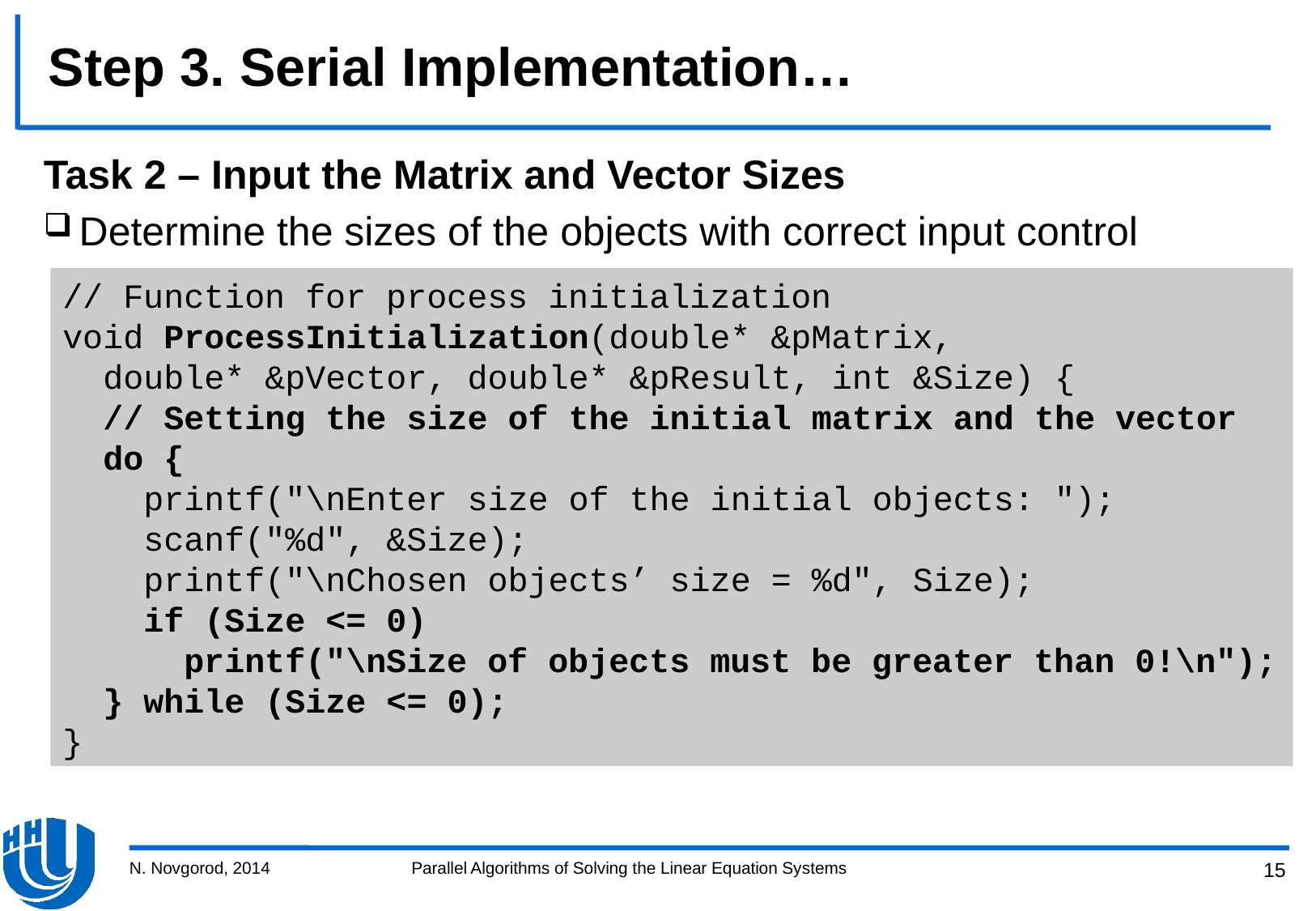

# Step 3. Serial Implementation…
Task 2 – Input the Matrix and Vector Sizes
Determine the sizes of the objects with correct input control
// Function for process initialization
void ProcessInitialization(double* &pMatrix,
  double* &pVector, double* &pResult, int &Size) {
  // Setting the size of the initial matrix and the vector
  do {
    printf("\nEnter size of the initial objects: ");
    scanf("%d", &Size);
    printf("\nChosen objects’ size = %d", Size);
    if (Size <= 0)
      printf("\nSize of objects must be greater than 0!\n");
  } while (Size <= 0);
}
N. Novgorod, 2014
Parallel Algorithms of Solving the Linear Equation Systems
15